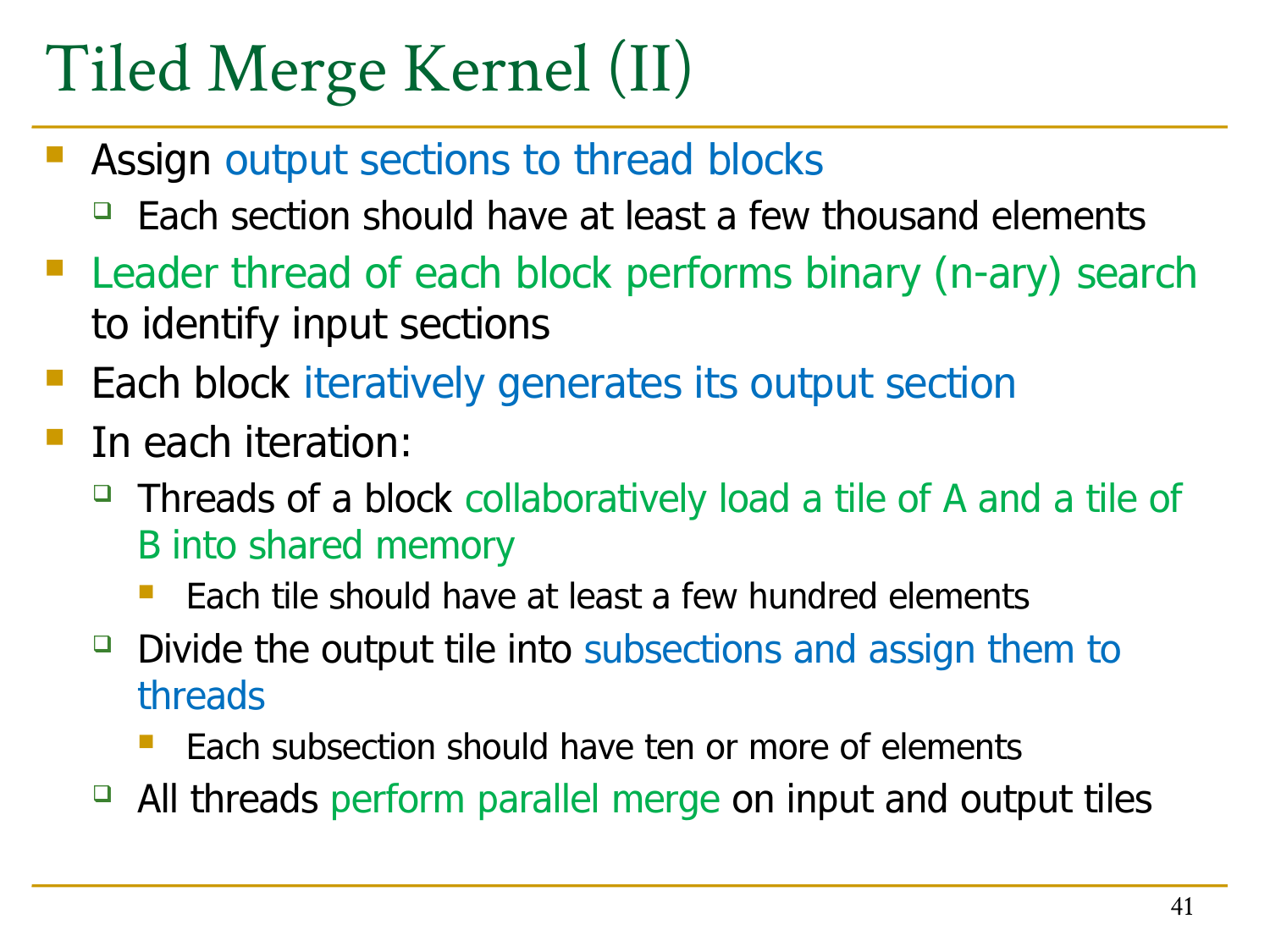

# Tiled Merge Kernel (II)
Assign output sections to thread blocks
Each section should have at least a few thousand elements
Leader thread of each block performs binary (n-ary) search to identify input sections
Each block iteratively generates its output section
In each iteration:
Threads of a block collaboratively load a tile of A and a tile of B into shared memory
Each tile should have at least a few hundred elements
Divide the output tile into subsections and assign them to threads
Each subsection should have ten or more of elements
All threads perform parallel merge on input and output tiles
41